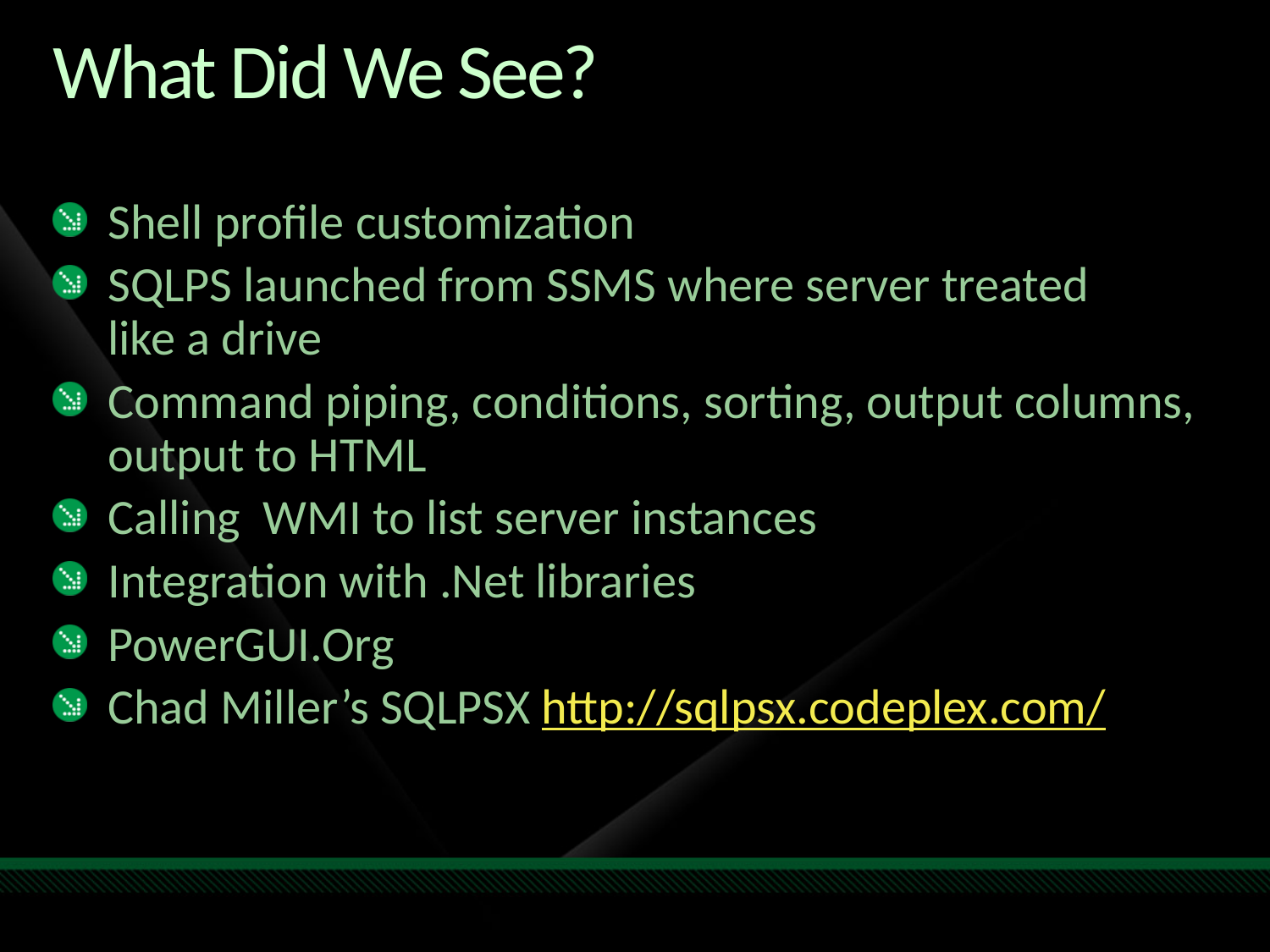

# What Did We See?
Shell profile customization
SQLPS launched from SSMS where server treated
like a drive
Command piping, conditions, sorting, output columns, output to HTML
Calling  WMI to list server instances
Integration with .Net libraries
PowerGUI.Org
Chad Miller’s SQLPSX http://sqlpsx.codeplex.com/